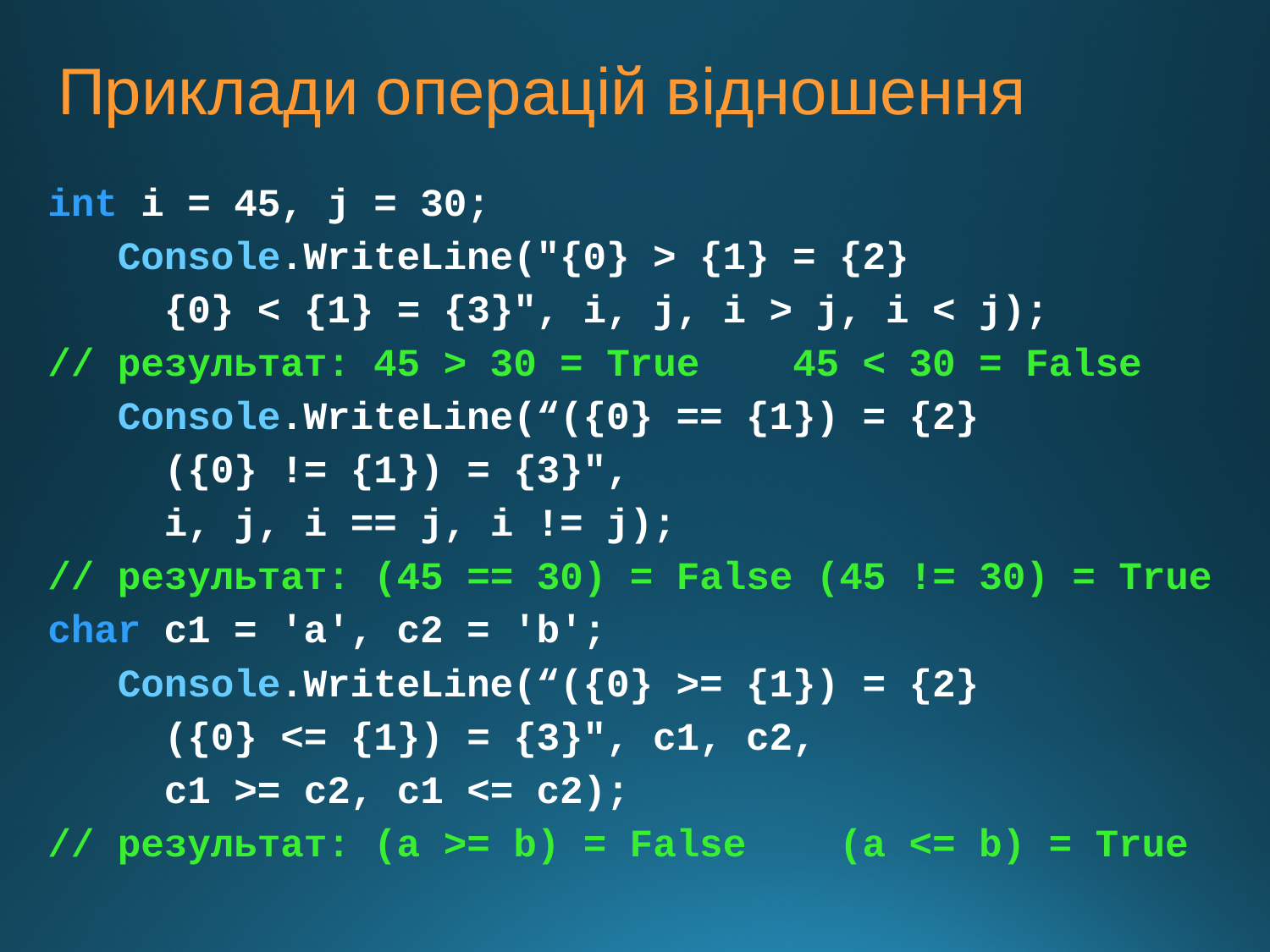

# Приклади операцій відношення
int i = 45, j = 30;
   Console.WriteLine("{0} > {1} = {2}
     {0} < {1} = {3}", i, j, i > j, i < j);
// результат: 45 > 30 = True    45 < 30 = False
   Console.WriteLine(“({0} == {1}) = {2}
     ({0} != {1}) = {3}",
     i, j, i == j, i != j);
// результат: (45 == 30) = False (45 != 30) = True
char c1 = 'a', c2 = 'b';
   Console.WriteLine(“({0} >= {1}) = {2}
     ({0} <= {1}) = {3}", c1, c2,
     c1 >= c2, c1 <= c2);
// результат: (a >= b) = False    (a <= b) = True